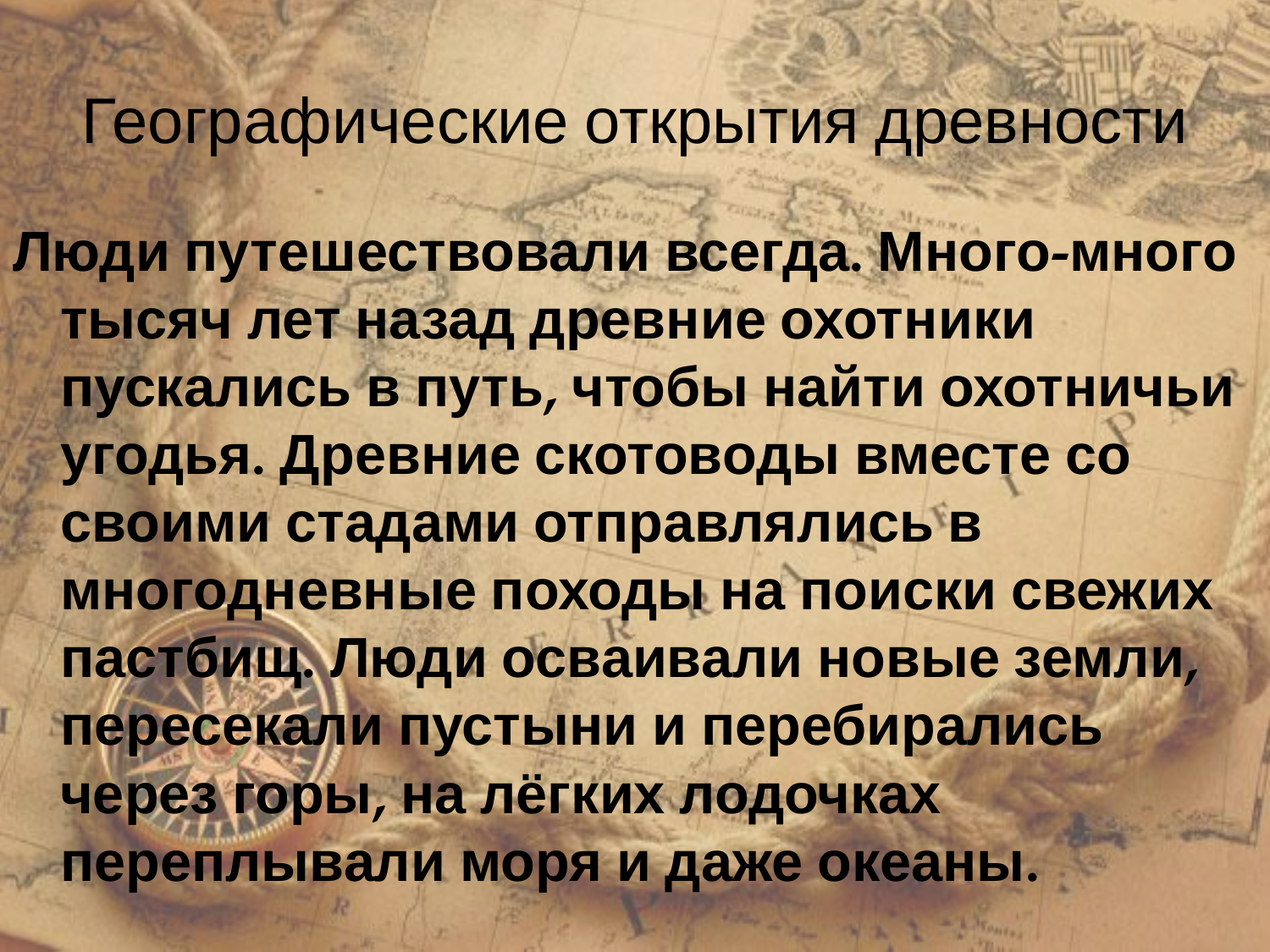

# Географические открытия древности
Люди путешествовали всегда. Много-много тысяч лет назад древние охотники пускались в путь, чтобы найти охотничьи угодья. Древние скотоводы вместе со своими стадами отправлялись в многодневные походы на поиски свежих пастбищ. Люди осваивали новые земли, пересекали пустыни и перебирались через горы, на лёгких лодочках переплывали моря и даже океаны.